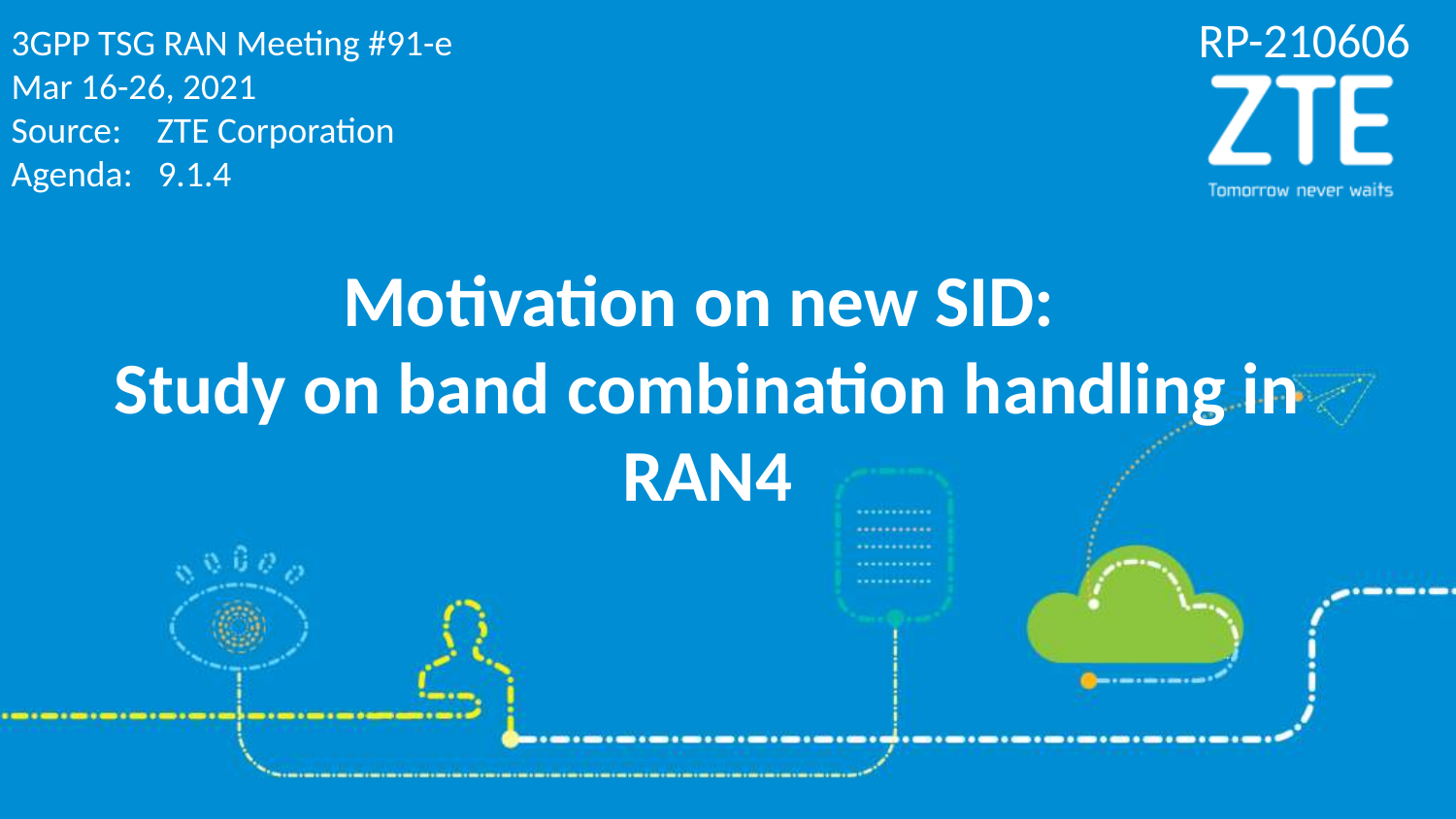

RP-210606
3GPP TSG RAN Meeting #91-e
Mar 16-26, 2021
Source: 	ZTE Corporation
Agenda:   9.1.4

Motivation on new SID:
Study on band combination handling in RAN4